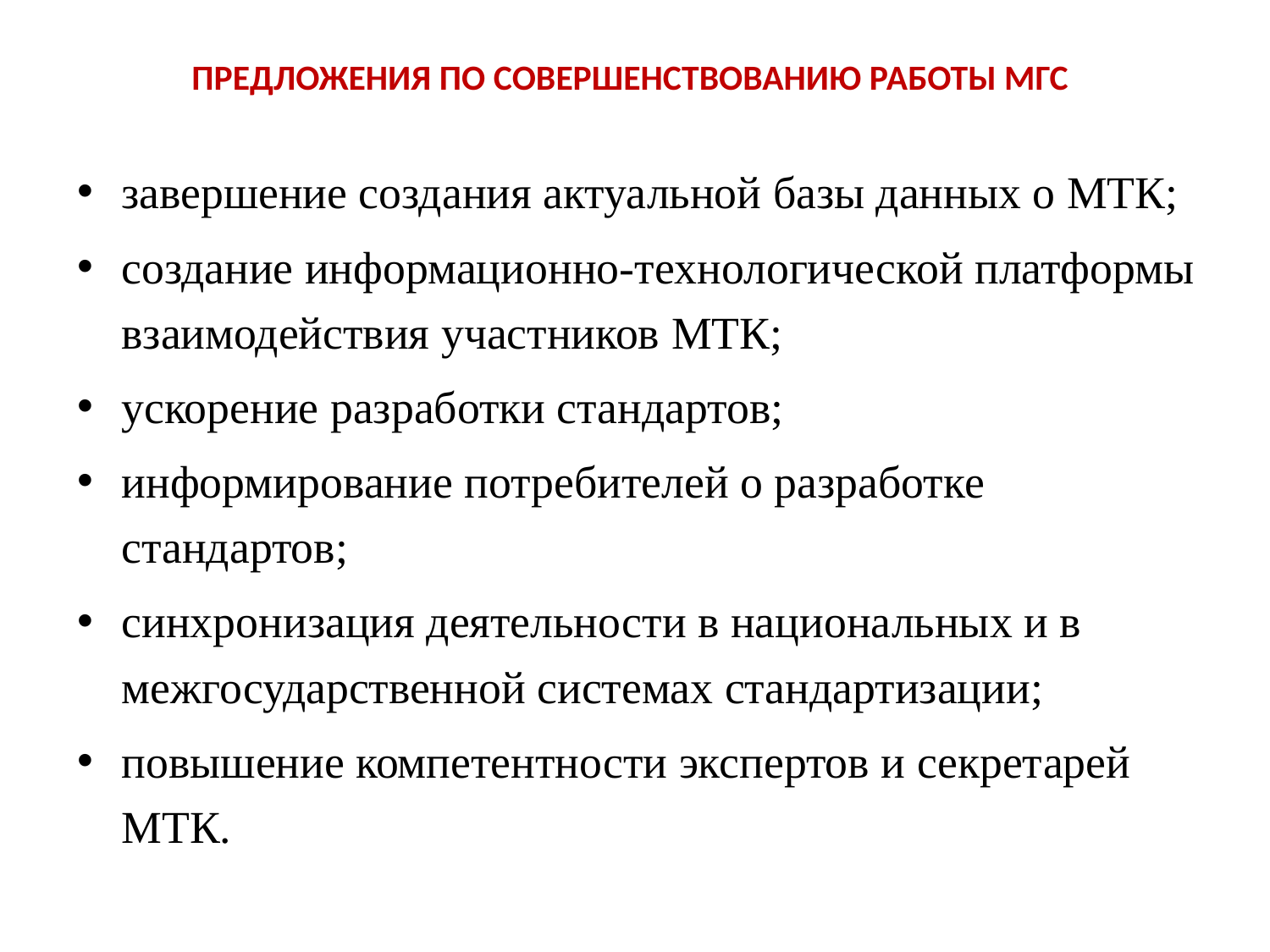

# ПРЕДЛОЖЕНИЯ ПО СОВЕРШЕНСТВОВАНИЮ РАБОТЫ МГС
завершение создания актуальной базы данных о МТК;
создание информационно-технологической платформы взаимодействия участников МТК;
ускорение разработки стандартов;
информирование потребителей о разработке стандартов;
синхронизация деятельности в национальных и в межгосударственной системах стандартизации;
повышение компетентности экспертов и секретарей МТК.